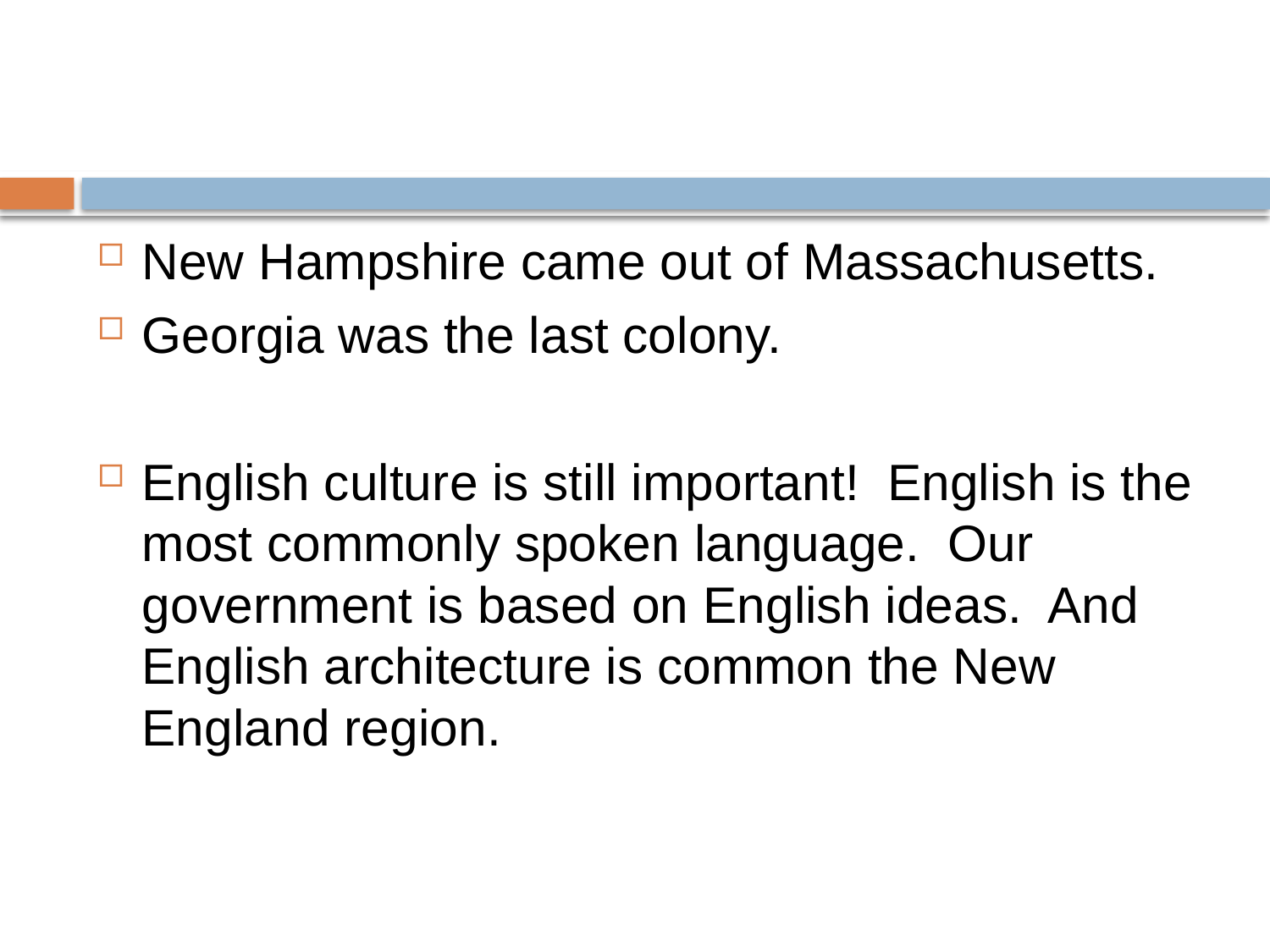

New Hampshire came out of Massachusetts.
Georgia was the last colony.

English culture is still important!  English is the most commonly spoken language.  Our government is based on English ideas.  And English architecture is common the New England region.